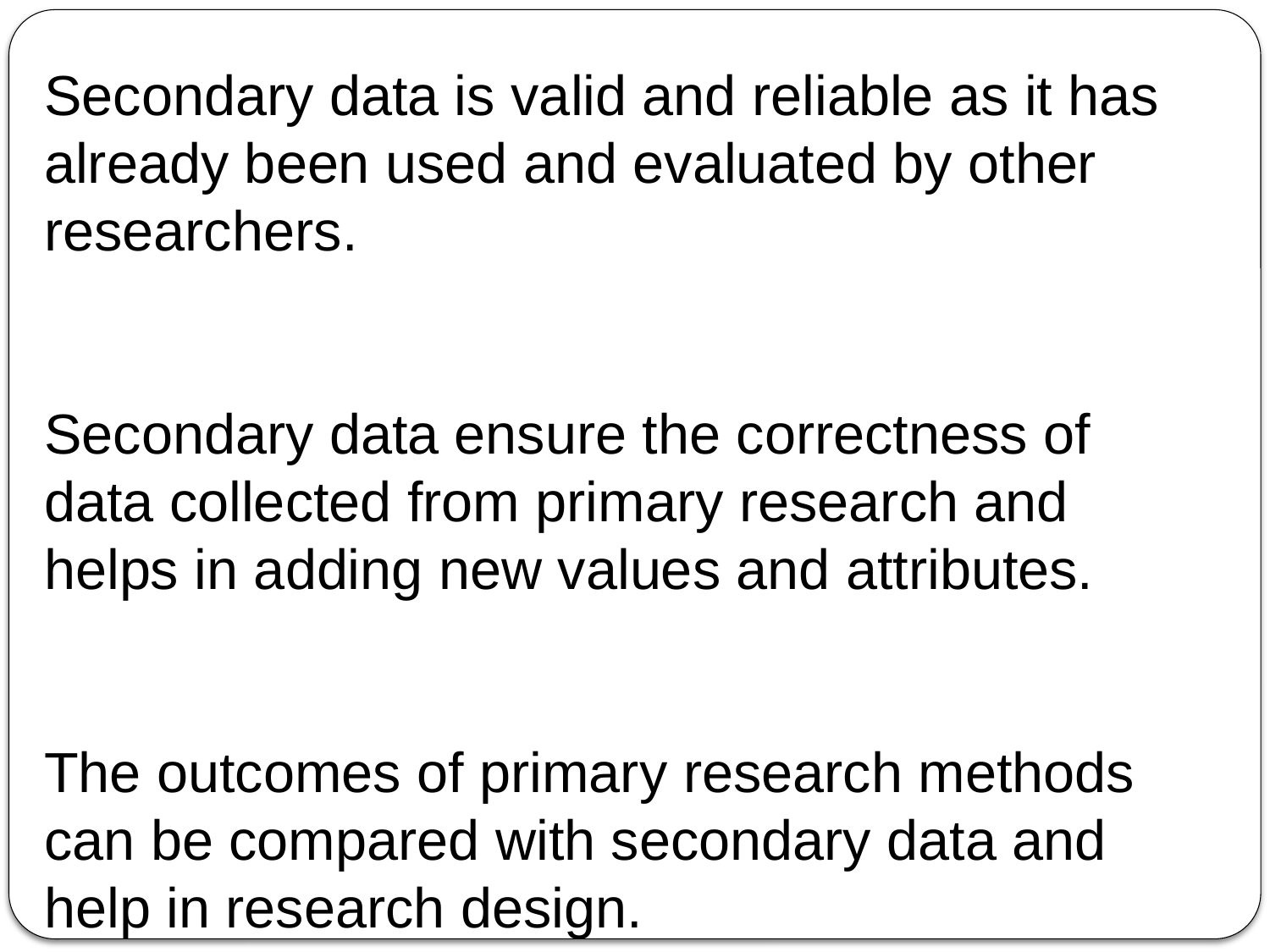

Secondary data is valid and reliable as it has already been used and evaluated by other researchers.

Secondary data ensure the correctness of data collected from primary research and helps in adding new values and attributes.

The outcomes of primary research methods can be compared with secondary data and help in research design.